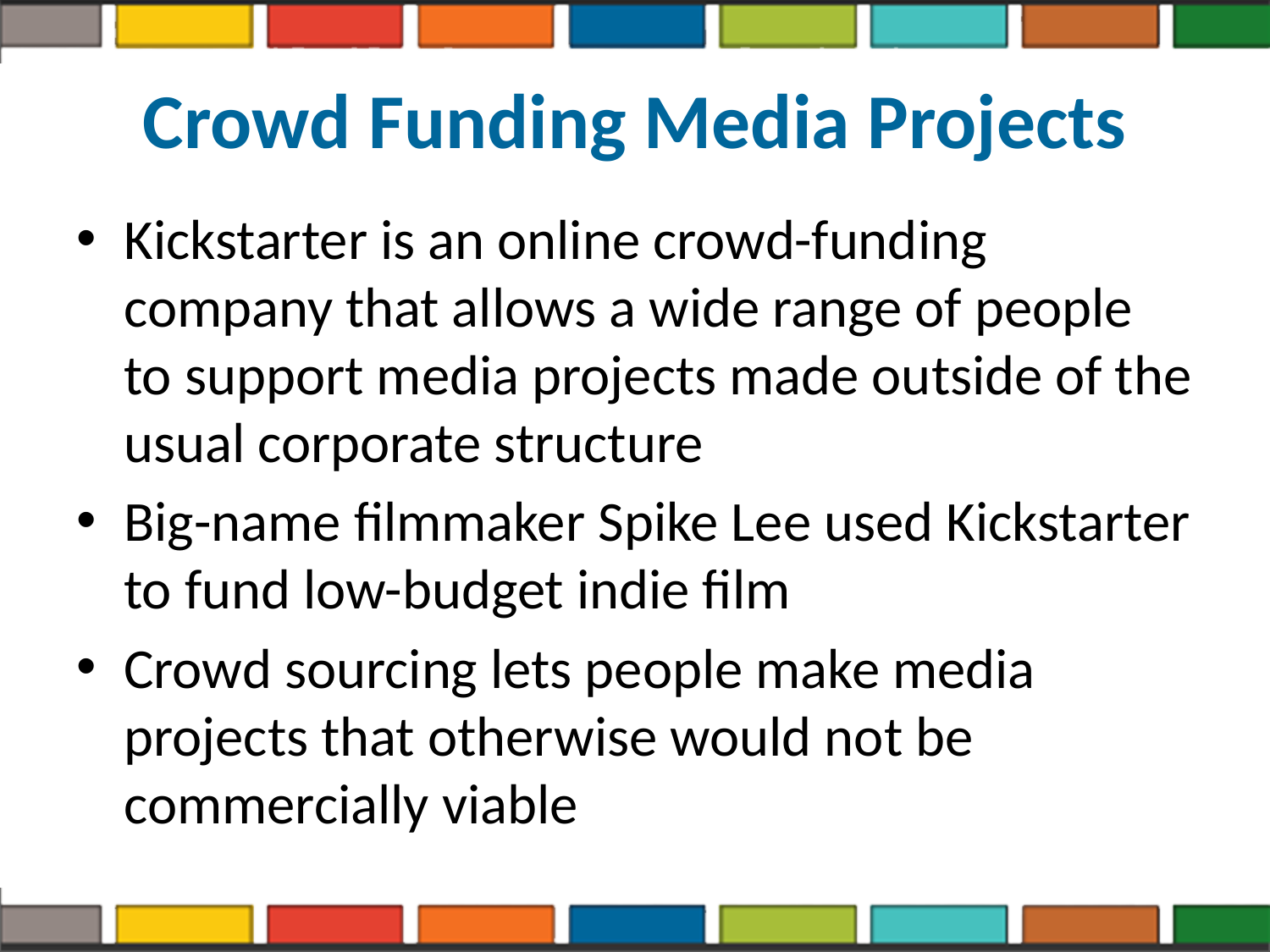

# Crowd Funding Media Projects
Kickstarter is an online crowd-funding company that allows a wide range of people to support media projects made outside of the usual corporate structure
Big-name filmmaker Spike Lee used Kickstarter to fund low-budget indie film
Crowd sourcing lets people make media projects that otherwise would not be commercially viable